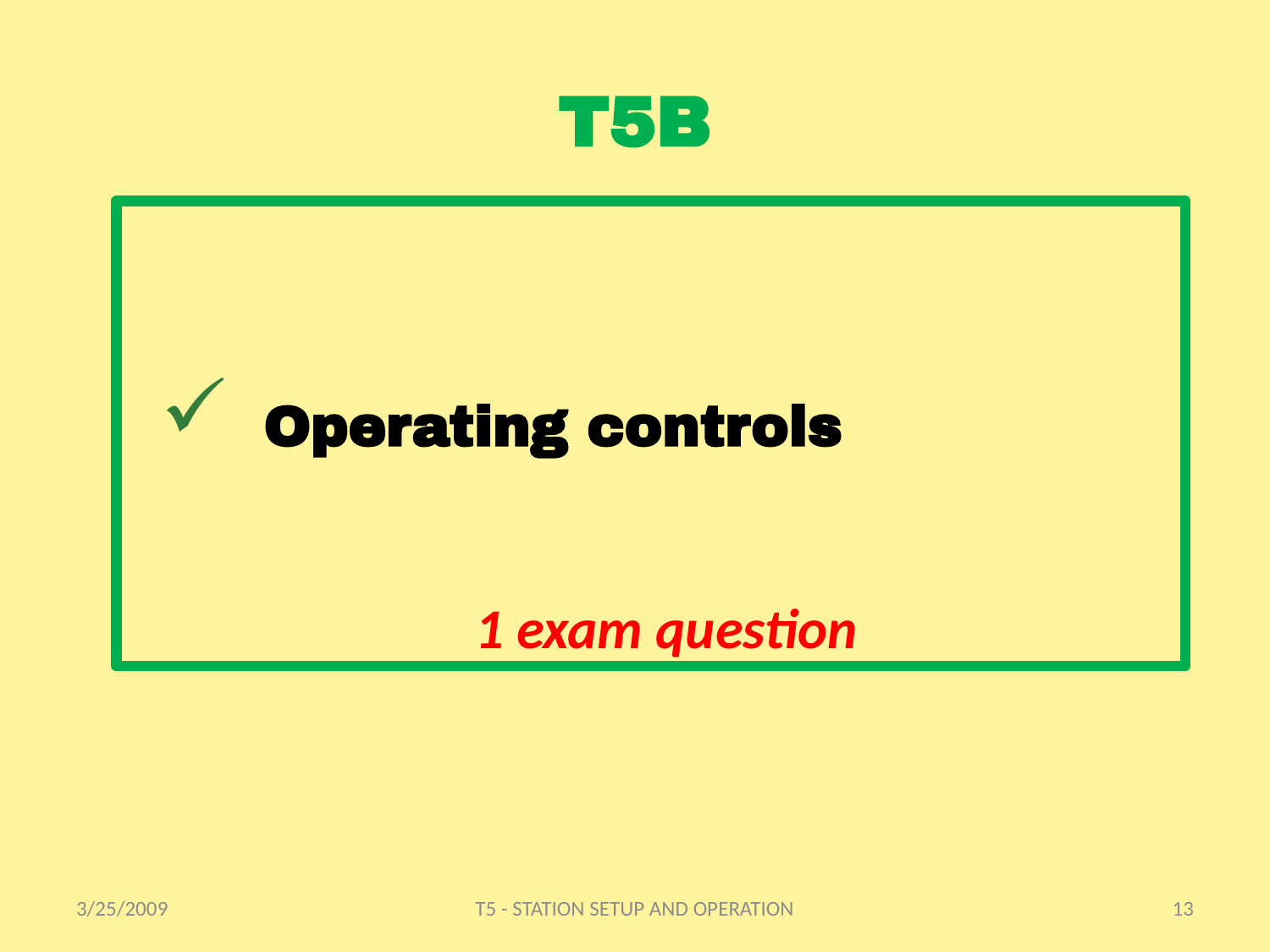

# T5B

Operating controls

1 exam question
3/25/2009
T5 - STATION SETUP AND OPERATION
13